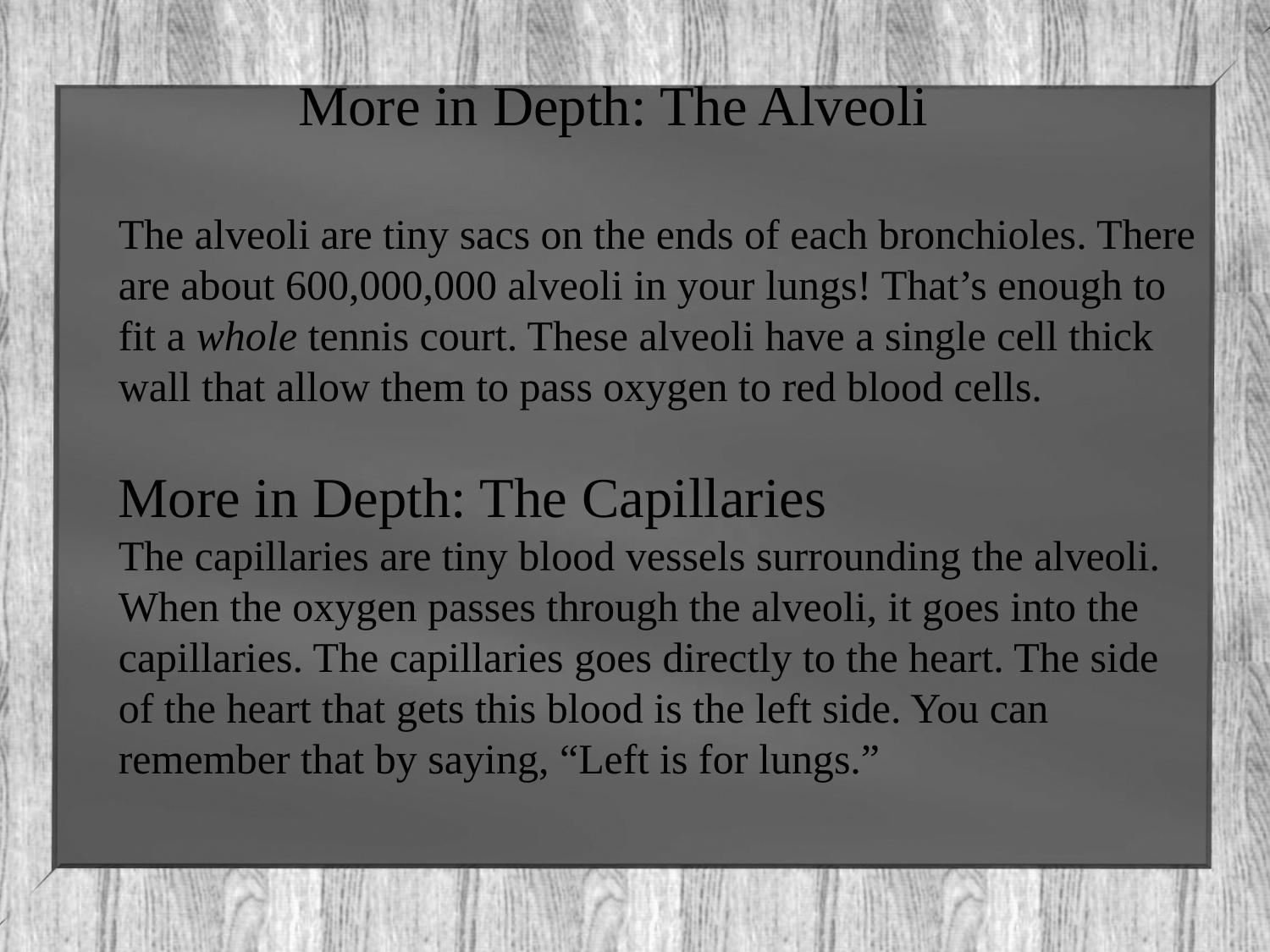

More in Depth: The Alveoli
The alveoli are tiny sacs on the ends of each bronchioles. There are about 600,000,000 alveoli in your lungs! That’s enough to fit a whole tennis court. These alveoli have a single cell thick wall that allow them to pass oxygen to red blood cells.

More in Depth: The Capillaries
The capillaries are tiny blood vessels surrounding the alveoli. When the oxygen passes through the alveoli, it goes into the capillaries. The capillaries goes directly to the heart. The side of the heart that gets this blood is the left side. You can remember that by saying, “Left is for lungs.”